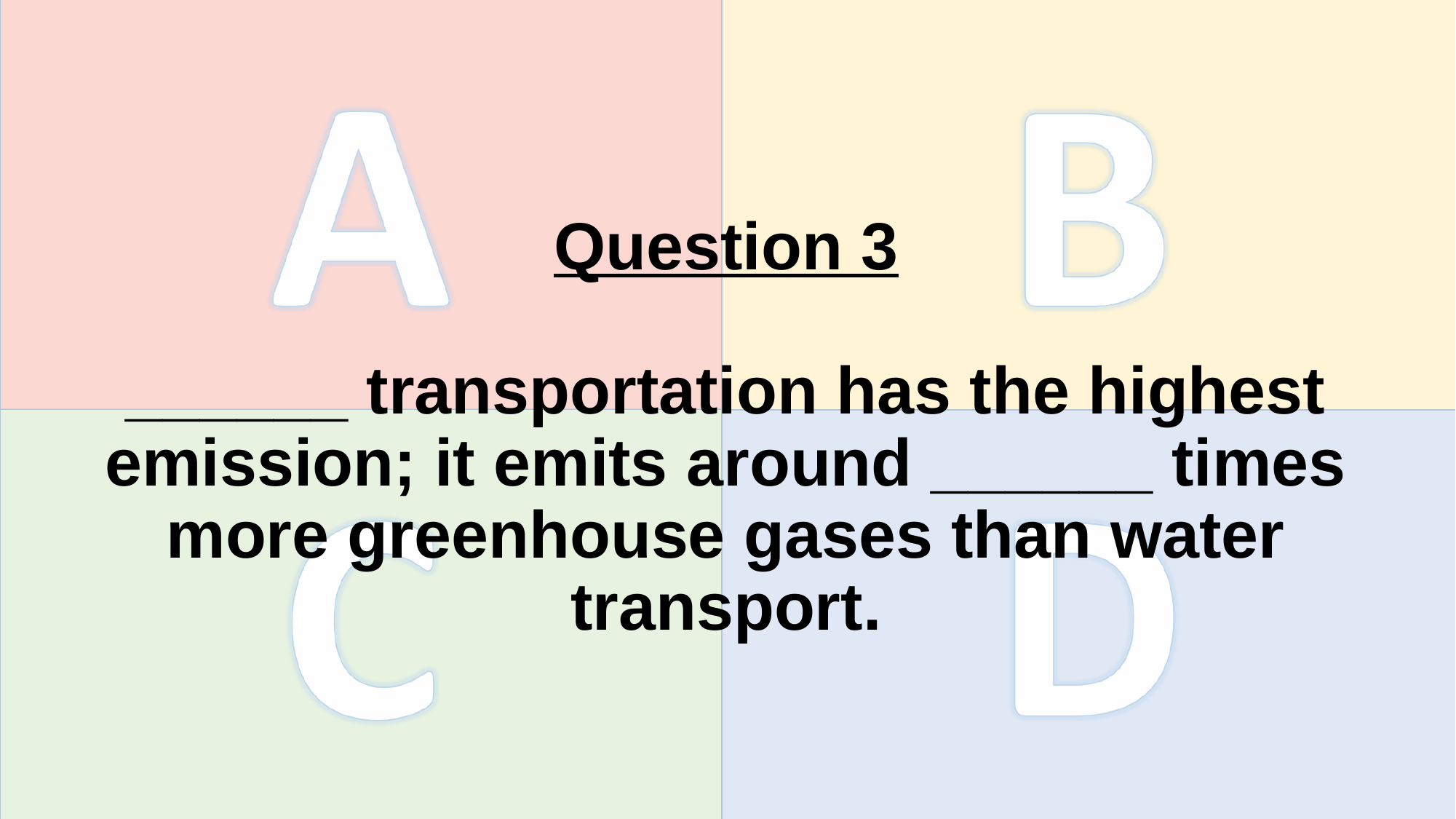

Question 3
______ transportation has the highest emission; it emits around ______ times more greenhouse gases than water transport.